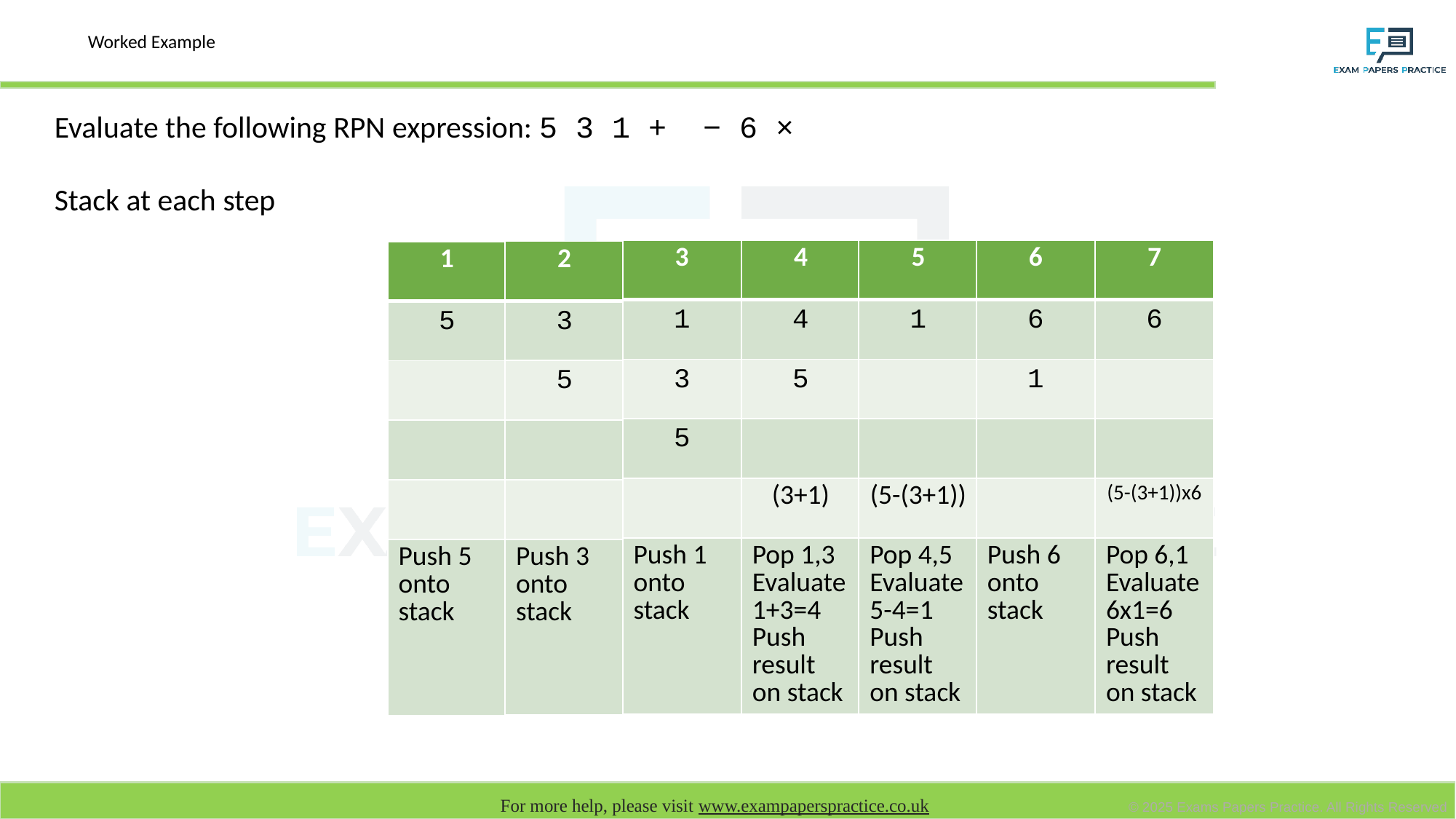

# Worked Example
Evaluate the following RPN expression: 5 3 1 +  − 6 ×

Stack at each step

| 7 |
| --- |
| 6 |
|  |
|  |
| (5-(3+1))x6 |
| Pop 6,1 Evaluate 6x1=6 Push result on stack |
| 3 |
| --- |
| 1 |
| 3 |
| 5 |
|  |
| Push 1 onto stack |
| 4 |
| --- |
| 4 |
| 5 |
|  |
| (3+1) |
| Pop 1,3 Evaluate 1+3=4 Push result on stack |
| 5 |
| --- |
| 1 |
|  |
|  |
| (5-(3+1)) |
| Pop 4,5 Evaluate 5-4=1 Push result on stack |
| 6 |
| --- |
| 6 |
| 1 |
|  |
|  |
| Push 6 onto stack |
| 2 |
| --- |
| 3 |
| 5 |
|  |
|  |
| Push 3 onto stack |
| 1 |
| --- |
| 5 |
|  |
|  |
|  |
| Push 5 onto stack |